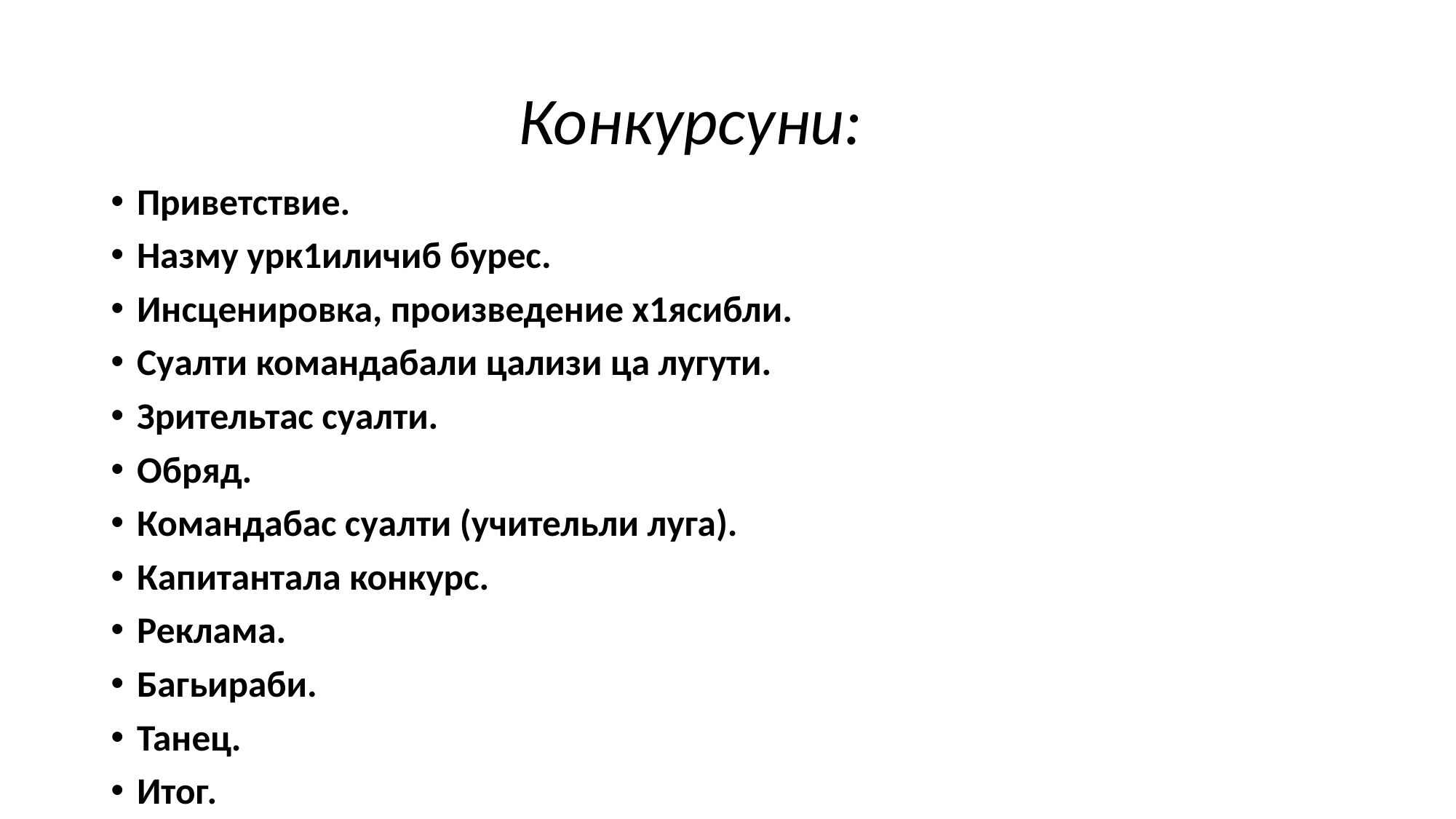

# Конкурсуни:
Приветствие.
Назму урк1иличиб бурес.
Инсценировка, произведение х1ясибли.
Суалти командабали цализи ца лугути.
Зрительтас суалти.
Обряд.
Командабас суалти (учительли луга).
Капитантала конкурс.
Реклама.
Багьираби.
Танец.
Итог.